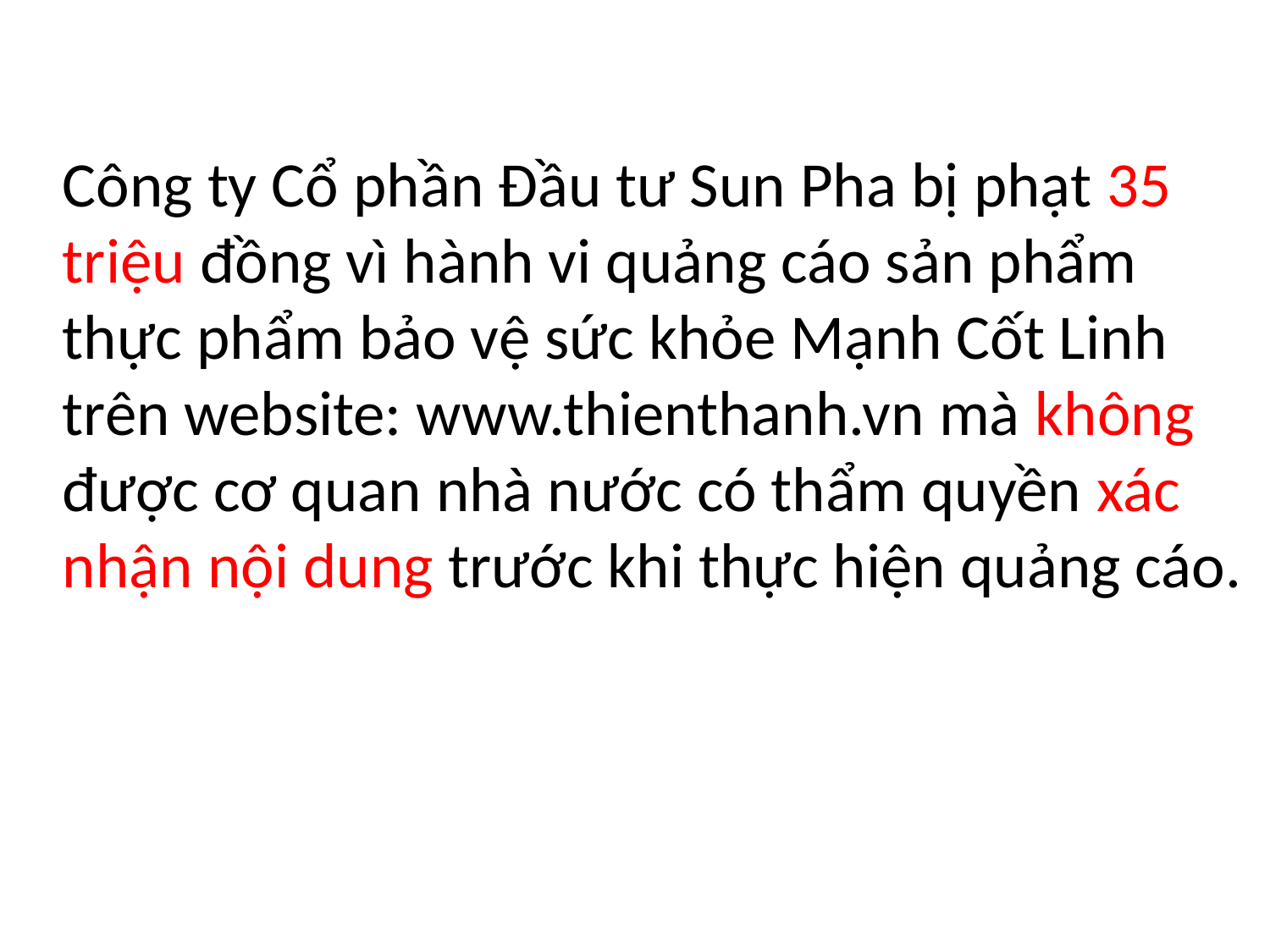

Công ty Cổ phần Đầu tư Sun Pha bị phạt 35 triệu đồng vì hành vi quảng cáo sản phẩm thực phẩm bảo vệ sức khỏe Mạnh Cốt Linh trên website: www.thienthanh.vn mà không được cơ quan nhà nước có thẩm quyền xác nhận nội dung trước khi thực hiện quảng cáo.